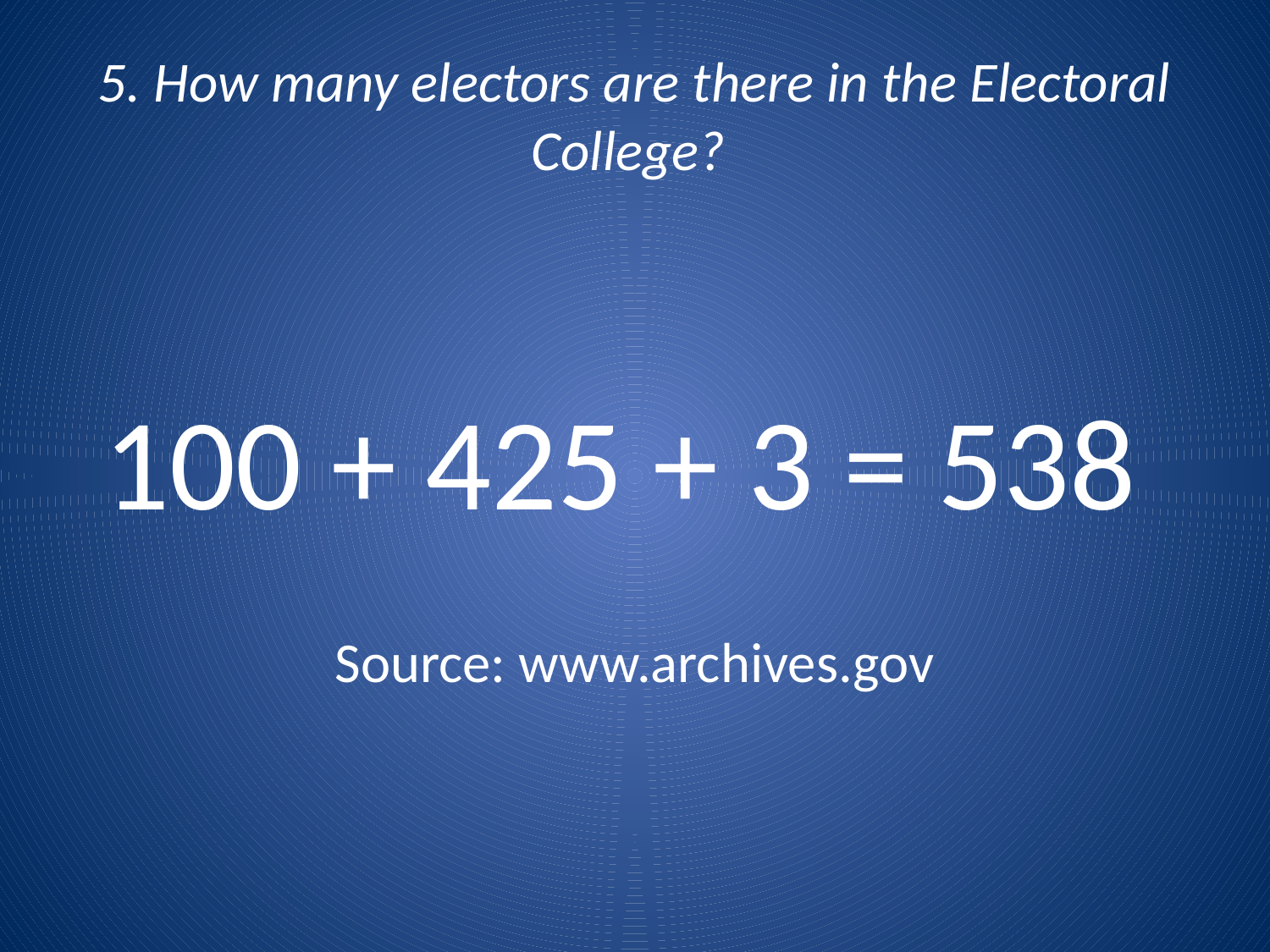

# 5. How many electors are there in the Electoral College?
100 + 425 + 3 = 538

Source: www.archives.gov